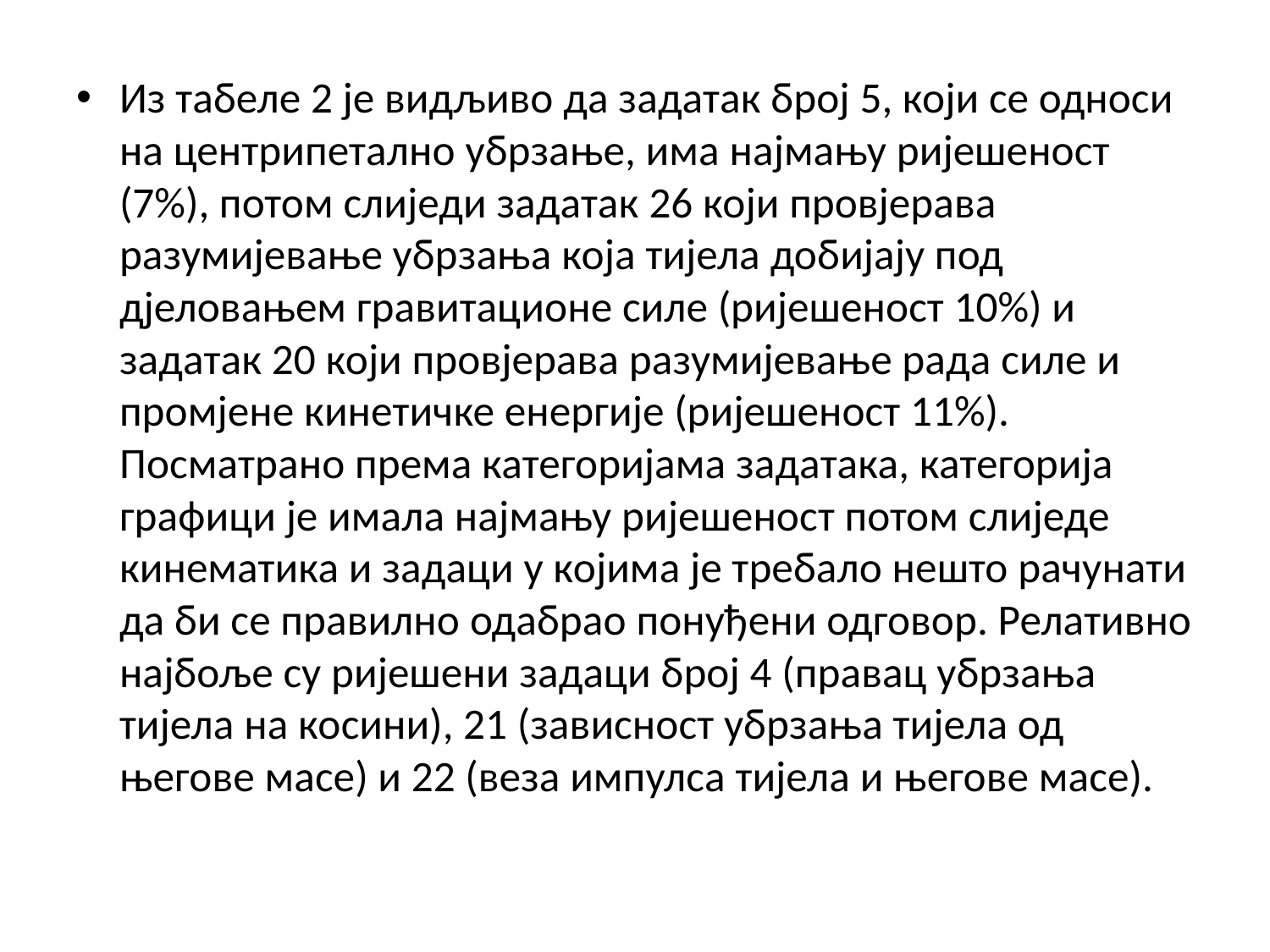

Из табеле 2 је видљиво да задатак број 5, који се односи на центрипетално убрзање, има најмању ријешеност (7%), потом слиједи задатак 26 који провјерава разумијевање убрзања која тијела добијају под дјеловањем гравитационе силе (ријешеност 10%) и задатак 20 који провјерава разумијевање рада силе и промјене кинетичке енергије (ријешеност 11%). Посматрано према категоријама задатака, категорија графици је имала најмању ријешеност потом слиједе кинематика и задаци у којима је требало нешто рачунати да би се правилно одабрао понуђени одговор. Релативно најбоље су ријешени задаци број 4 (правац убрзања тијела на косини), 21 (зависност убрзања тијела од његове масе) и 22 (веза импулса тијела и његове масе).